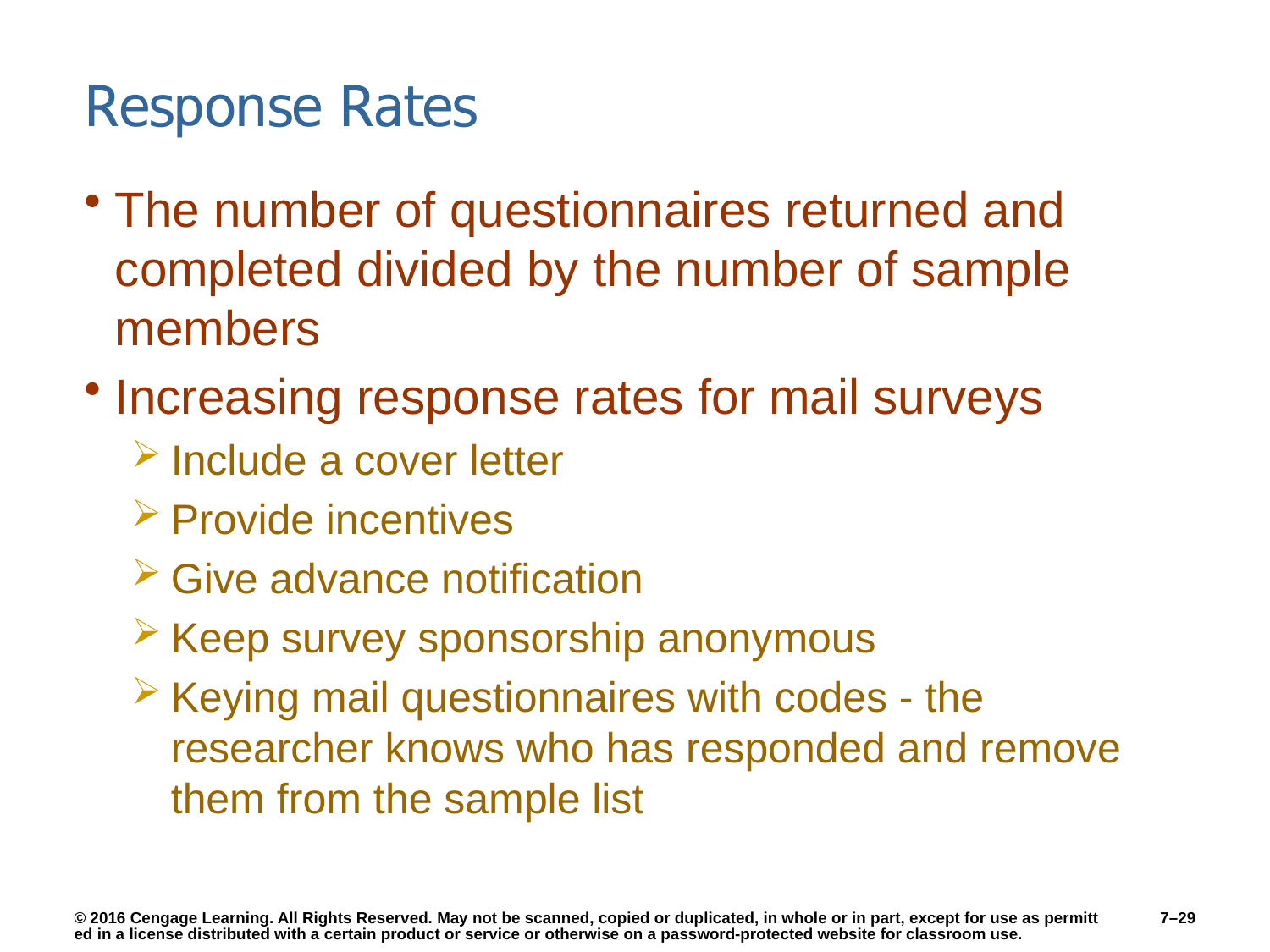

# Response Rates
The number of questionnaires returned and completed divided by the number of sample members
Increasing response rates for mail surveys
Include a cover letter
Provide incentives
Give advance notification
Keep survey sponsorship anonymous
Keying mail questionnaires with codes - the researcher knows who has responded and remove them from the sample list
7–29
© 2016 Cengage Learning. All Rights Reserved. May not be scanned, copied or duplicated, in whole or in part, except for use as permitted in a license distributed with a certain product or service or otherwise on a password-protected website for classroom use.